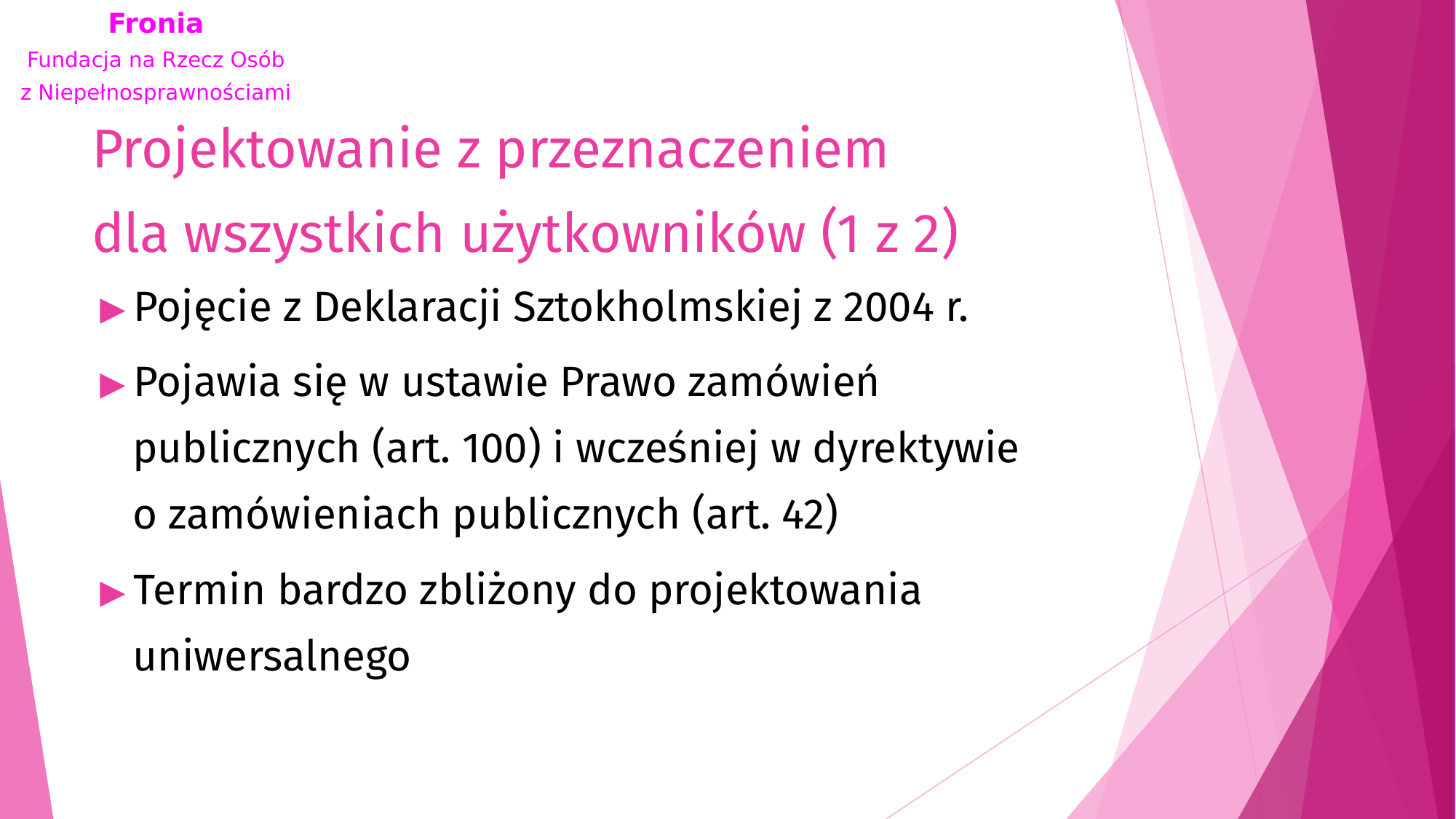

# Projektowanie z przeznaczeniem dla wszystkich użytkowników (1 z 2)
Pojęcie z Deklaracji Sztokholmskiej z 2004 r.
Pojawia się w ustawie Prawo zamówień publicznych (art. 100) i wcześniej w dyrektywie o zamówieniach publicznych (art. 42)
Termin bardzo zbliżony do projektowania uniwersalnego